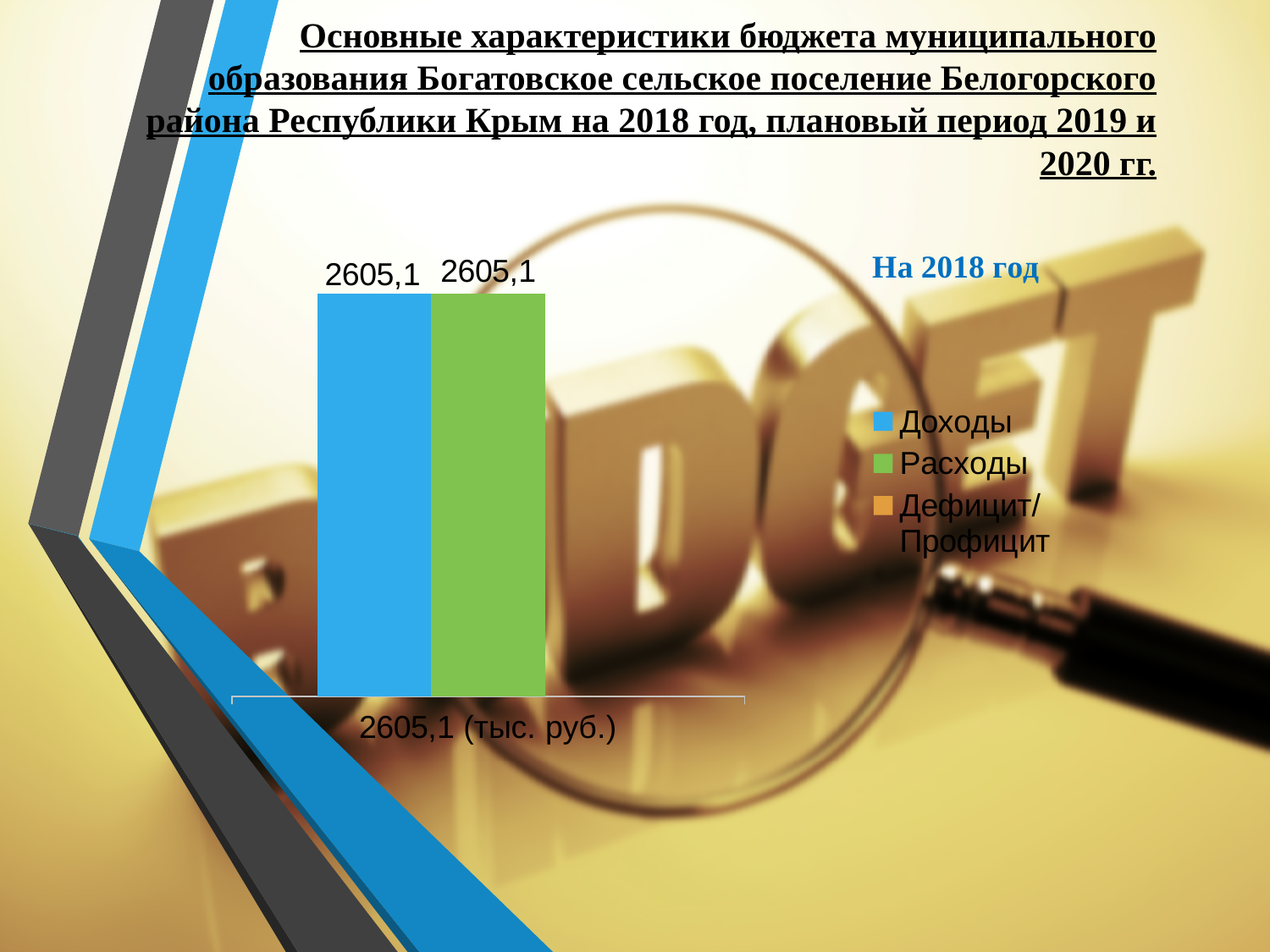

# Основные характеристики бюджета муниципального образования Богатовское сельское поселение Белогорского района Республики Крым на 2018 год, плановый период 2019 и 2020 гг.

### Chart

| Category | Доходы | Расходы | Дефицит/Профицит |
|---|---|---|---|
| 2605,1 (тыс. руб.) | 2969.45 | 2969.45 | 0.0 |